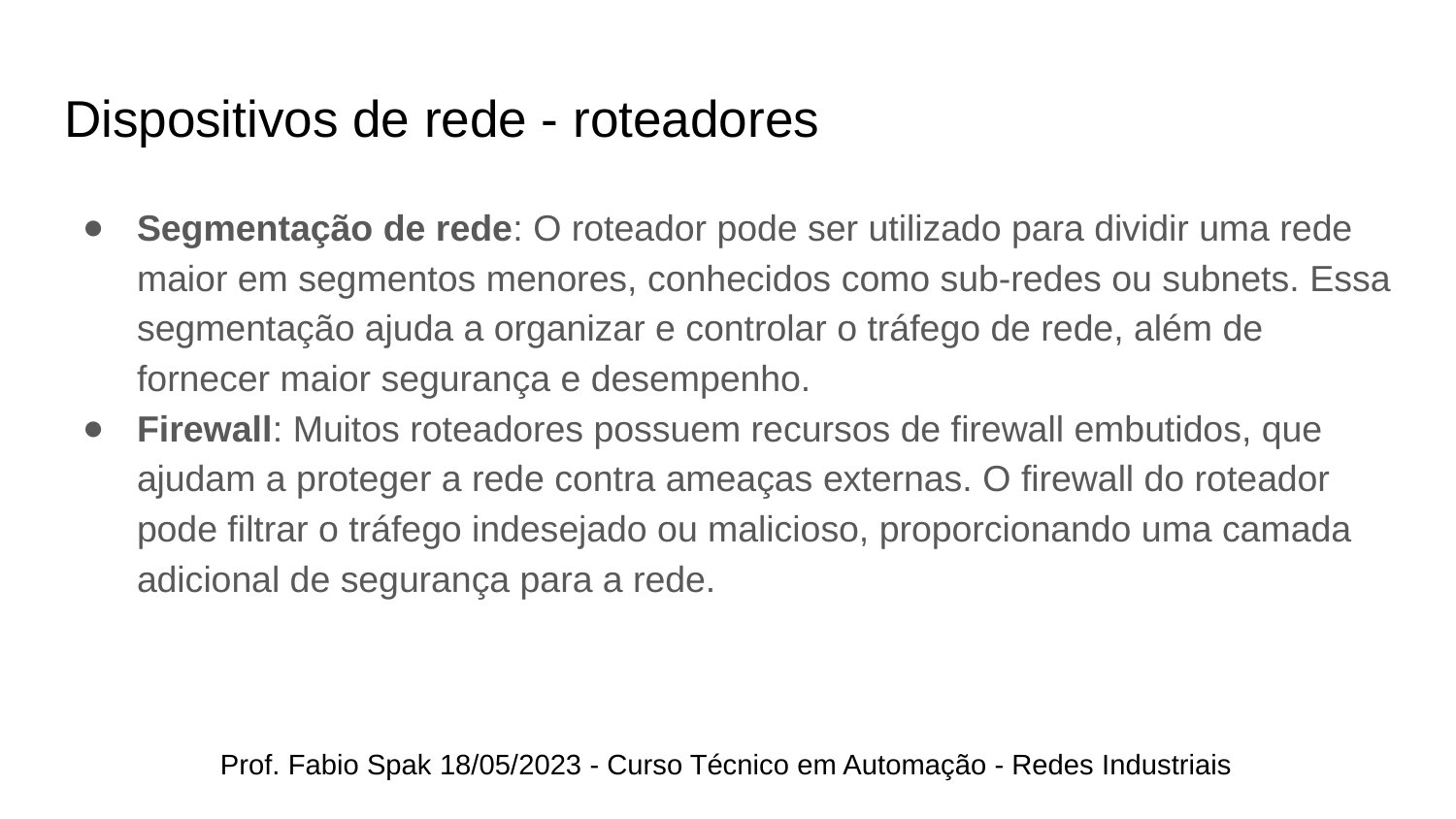

# Dispositivos de rede - roteadores

Segmentação de rede: O roteador pode ser utilizado para dividir uma rede maior em segmentos menores, conhecidos como sub-redes ou subnets. Essa segmentação ajuda a organizar e controlar o tráfego de rede, além de fornecer maior segurança e desempenho.
Firewall: Muitos roteadores possuem recursos de firewall embutidos, que ajudam a proteger a rede contra ameaças externas. O firewall do roteador pode filtrar o tráfego indesejado ou malicioso, proporcionando uma camada adicional de segurança para a rede.
Prof. Fabio Spak 18/05/2023 - Curso Técnico em Automação - Redes Industriais